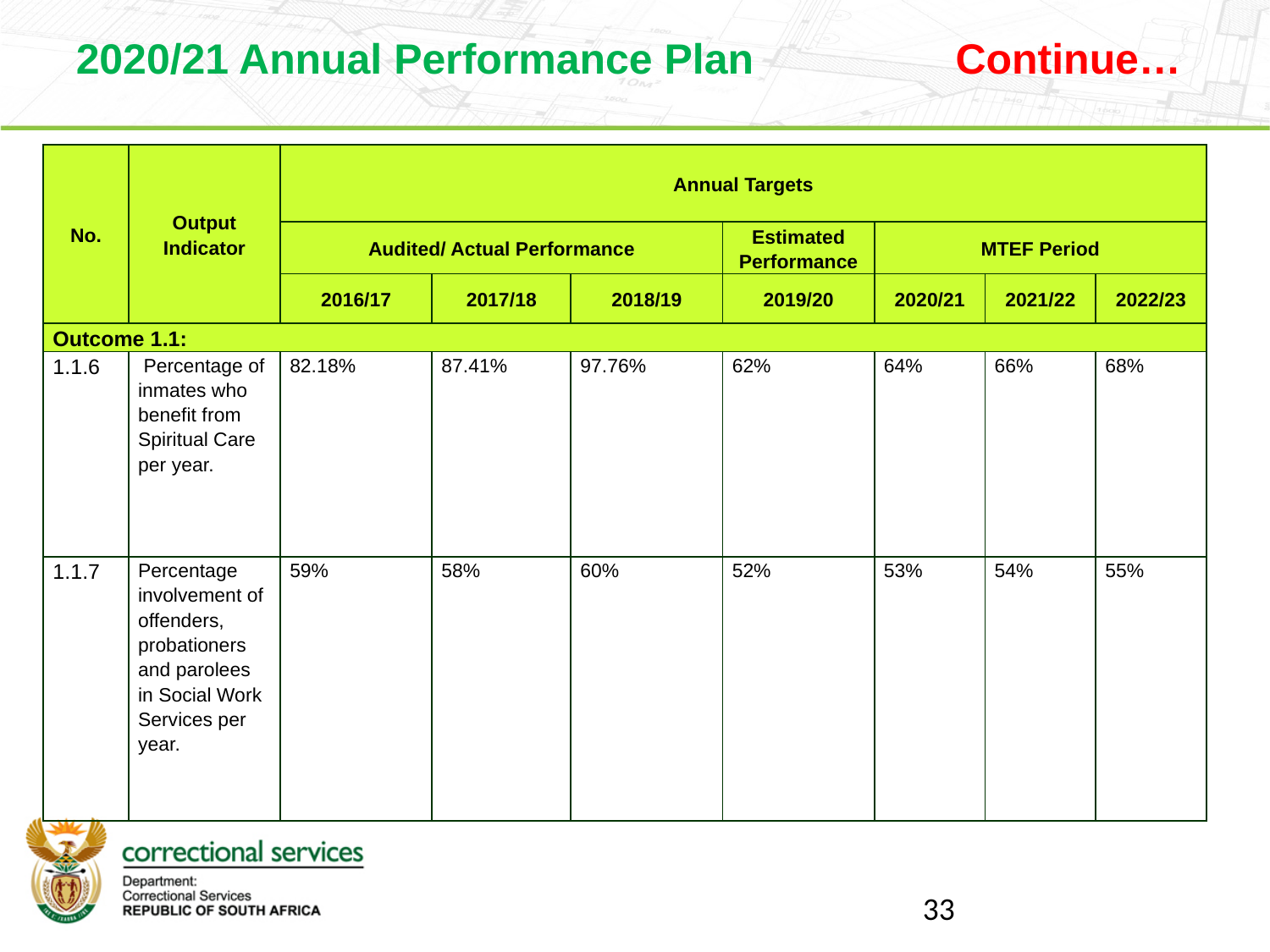

2020/21 Annual Performance Plan                 Continue…
| No. | Output Indicator | Annual Targets |  |  |  |  |  |  |
| --- | --- | --- | --- | --- | --- | --- | --- | --- |
|  |  | Audited/ Actual Performance |  |  | Estimated Performance | MTEF Period |  |  |
|  |  | 2016/17 | 2017/18 | 2018/19 | 2019/20 | 2020/21 | 2021/22 | 2022/23 |
| Outcome 1.1: |  |  |  |  |  |  |  |  |
| 1.1.6 | Percentage of inmates who benefit from Spiritual Care per year. | 82.18% | 87.41% | 97.76% | 62% | 64% | 66% | 68% |
| 1.1.7 | Percentage involvement of offenders, probationers and parolees in Social Work Services per year. | 59% | 58% | 60% | 52% | 53% | 54% | 55% |
33